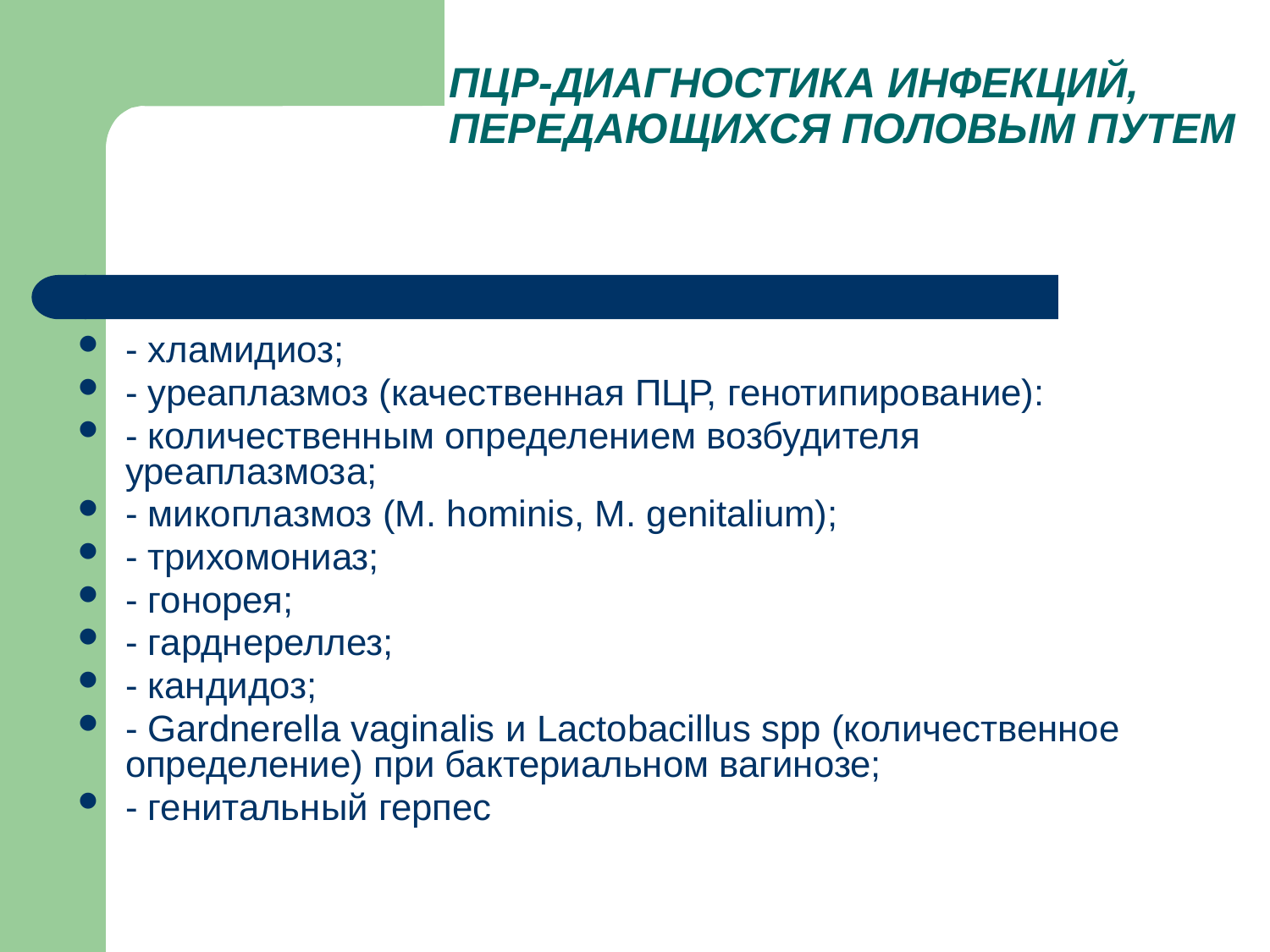

# ПЦР-ДИАГНОСТИКА ИНФЕКЦИЙ, ПЕРЕДАЮЩИХСЯ ПОЛОВЫМ ПУТЕМ

- хламидиоз;
- уреаплазмоз (качественная ПЦР, генотипирование):
- количественным определением возбудителя         уреаплазмоза;
- микоплазмоз (M. hominis, M. genitalium);
- трихомониаз;
- гонорея;
- гарднереллез;
- кандидоз;
- Gardnerella vaginalis и Lactobacillus spp (количественное определение) при бактериальном вагинозе;
- генитальный герпес